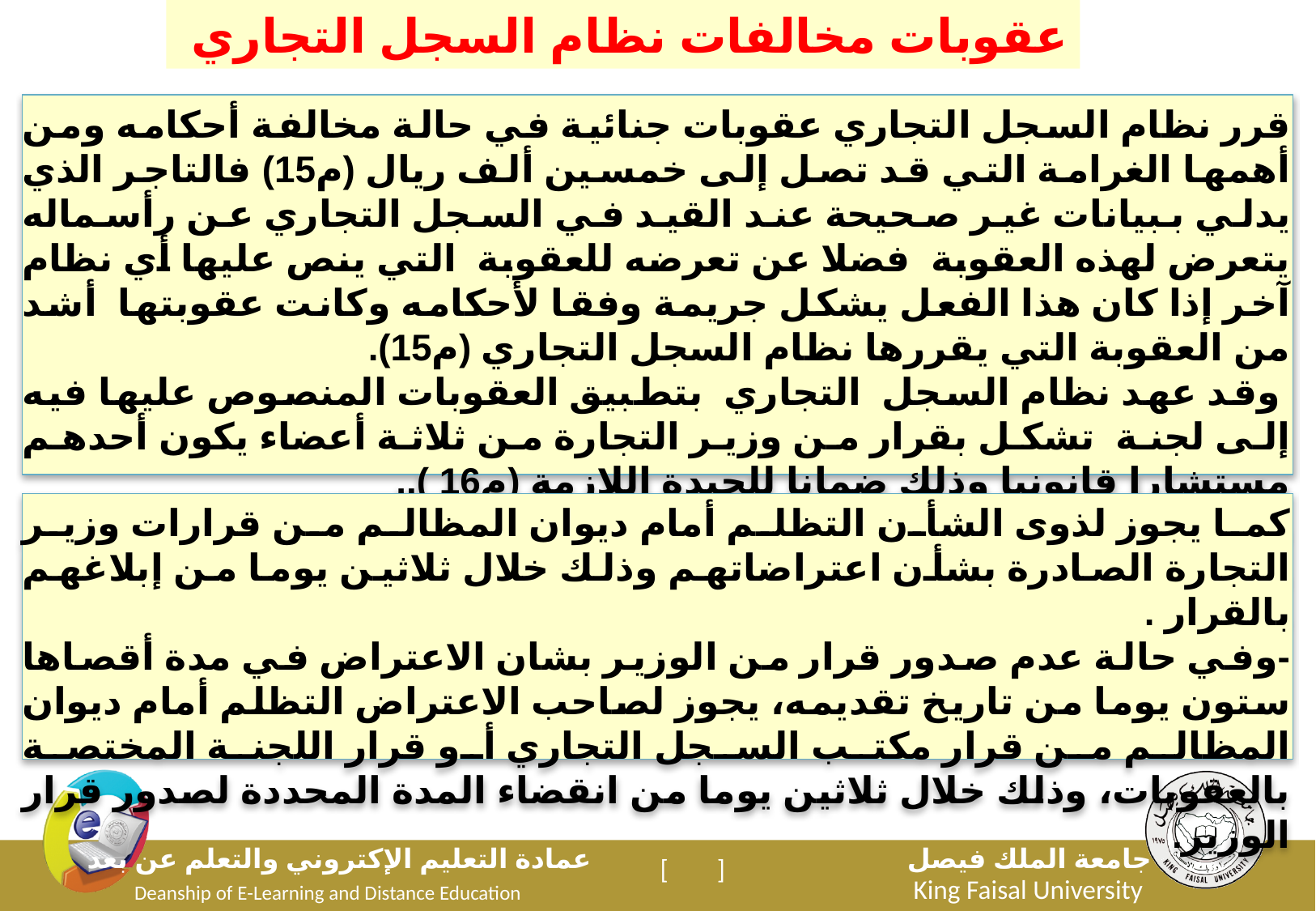

عقوبات مخالفات نظام السجل التجاري
قرر نظام السجل التجاري عقوبات جنائية في حالة مخالفة أحكامه ومن أهمها الغرامة التي قد تصل إلى خمسين ألف ريال (م15) فالتاجر الذي يدلي ببيانات غير صحيحة عند القيد في السجل التجاري عن رأسماله يتعرض لهذه العقوبة  فضلا عن تعرضه للعقوبة  التي ينص عليها أي نظام آخر إذا كان هذا الفعل يشكل جريمة وفقا لأحكامه وكانت عقوبتها  أشد من العقوبة التي يقررها نظام السجل التجاري (م15).
 وقد عهد نظام السجل  التجاري  بتطبيق العقوبات المنصوص عليها فيه إلى لجنة  تشكل بقرار من وزير التجارة من ثلاثة أعضاء يكون أحدهم مستشارا قانونيا وذلك ضمانا للحيدة اللازمة (م16 )..
ويجوز لذوى الشأن حق الاعتراض على قرارات مكتب السجل التجاري  وقرارات اللجنة المشار إليها إلى وزير التجارة وذلك خلال ثلاثين  يوما من تاريخ إبلاغهم  بالقرار  18

كما يجوز لذوى الشأن التظلم أمام ديوان المظالم من قرارات وزير التجارة الصادرة بشأن اعتراضاتهم وذلك خلال ثلاثين يوما من إبلاغهم بالقرار .
-وفي حالة عدم صدور قرار من الوزير بشان الاعتراض في مدة أقصاها ستون يوما من تاريخ تقديمه، يجوز لصاحب الاعتراض التظلم أمام ديوان المظالم من قرار مكتب السجل التجاري أو قرار اللجنة المختصة بالعقوبات، وذلك خلال ثلاثين يوما من انقضاء المدة المحددة لصدور قرار الوزير.